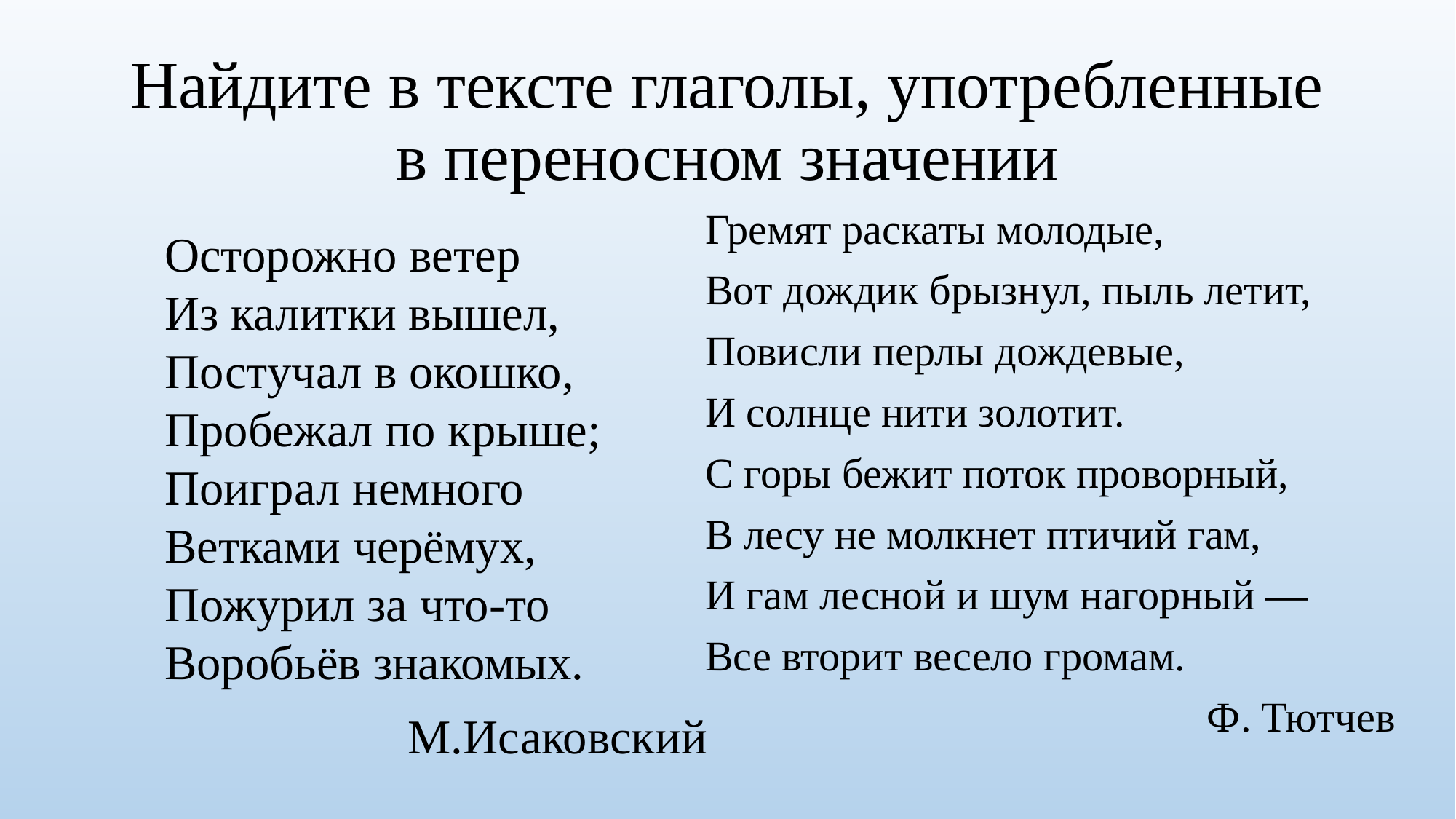

# Найдите в тексте глаголы, употребленные в переносном значении
Гремят раскаты молодые,
Вот дождик брызнул, пыль летит,
Повисли перлы дождевые,
И солнце нити золотит.
С горы бежит поток проворный,
В лесу не молкнет птичий гам,
И гам лесной и шум нагорный —
Все вторит весело громам.
Ф. Тютчев
Осторожно ветер
Из калитки вышел,
Постучал в окошко,
Пробежал по крыше;
Поиграл немного
Ветками черёмух,
Пожурил за что-то
Воробьёв знакомых.
М.Исаковский